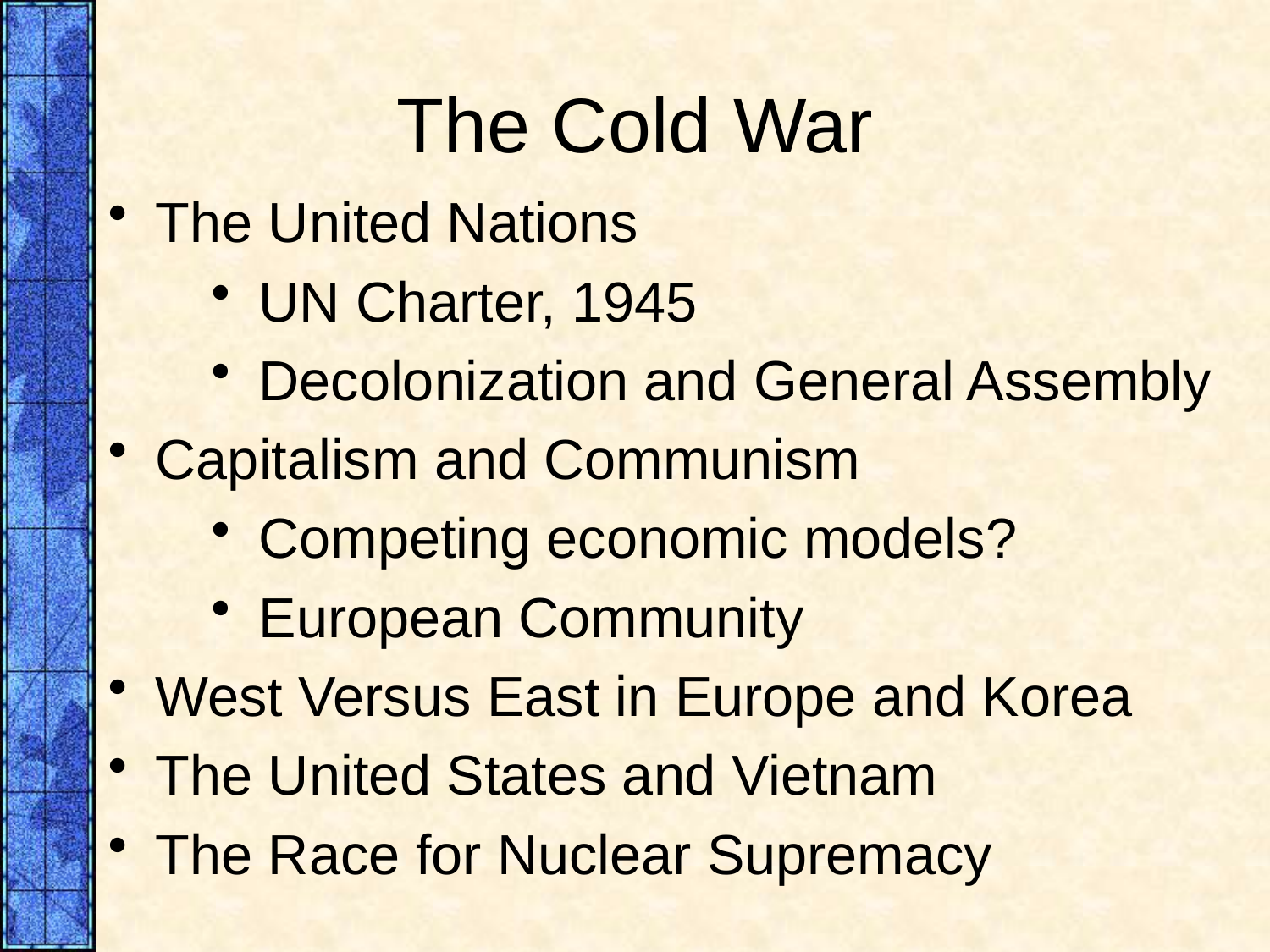

# The Cold War
The United Nations
UN Charter, 1945
Decolonization and General Assembly
Capitalism and Communism
Competing economic models?
European Community
West Versus East in Europe and Korea
The United States and Vietnam
The Race for Nuclear Supremacy